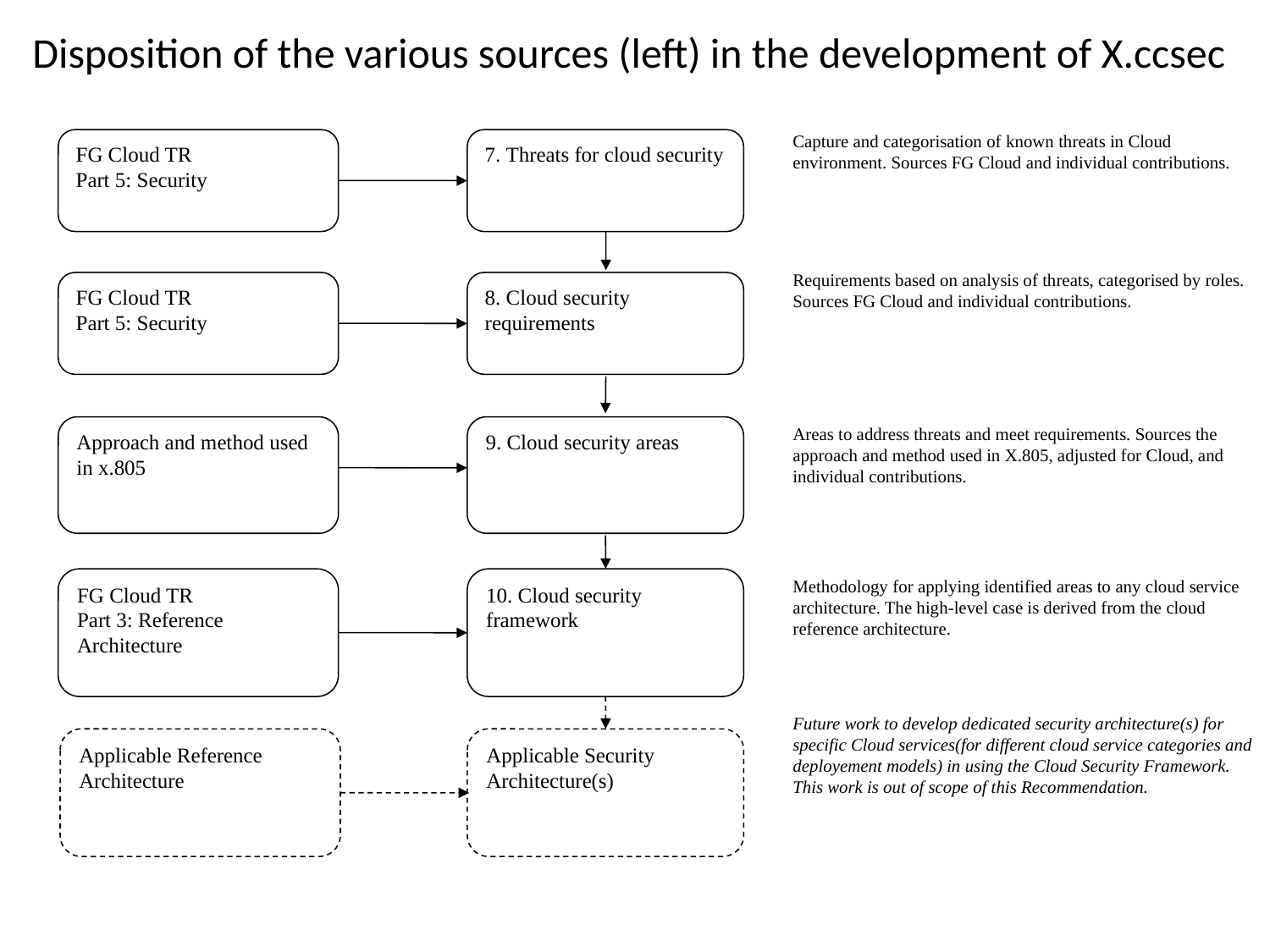

Disposition of the various sources (left) in the development of X.ccsec

Capture and categorisation of known threats in Cloud environment. Sources FG Cloud and individual contributions.
FG Cloud TR
Part 5: Security
7. Threats for cloud security

Requirements based on analysis of threats, categorised by roles. Sources FG Cloud and individual contributions.
FG Cloud TR
Part 5: Security
8. Cloud security requirements

Areas to address threats and meet requirements. Sources the approach and method used in X.805, adjusted for Cloud, and individual contributions.
Approach and method used in x.805
9. Cloud security areas

FG Cloud TR
Part 3: Reference
Architecture
10. Cloud security framework
Methodology for applying identified areas to any cloud service architecture. The high-level case is derived from the cloud reference architecture.

Future work to develop dedicated security architecture(s) for specific Cloud services(for different cloud service categories and deployement models) in using the Cloud Security Framework. This work is out of scope of this Recommendation.

Applicable Reference
Architecture
Applicable Security Architecture(s)